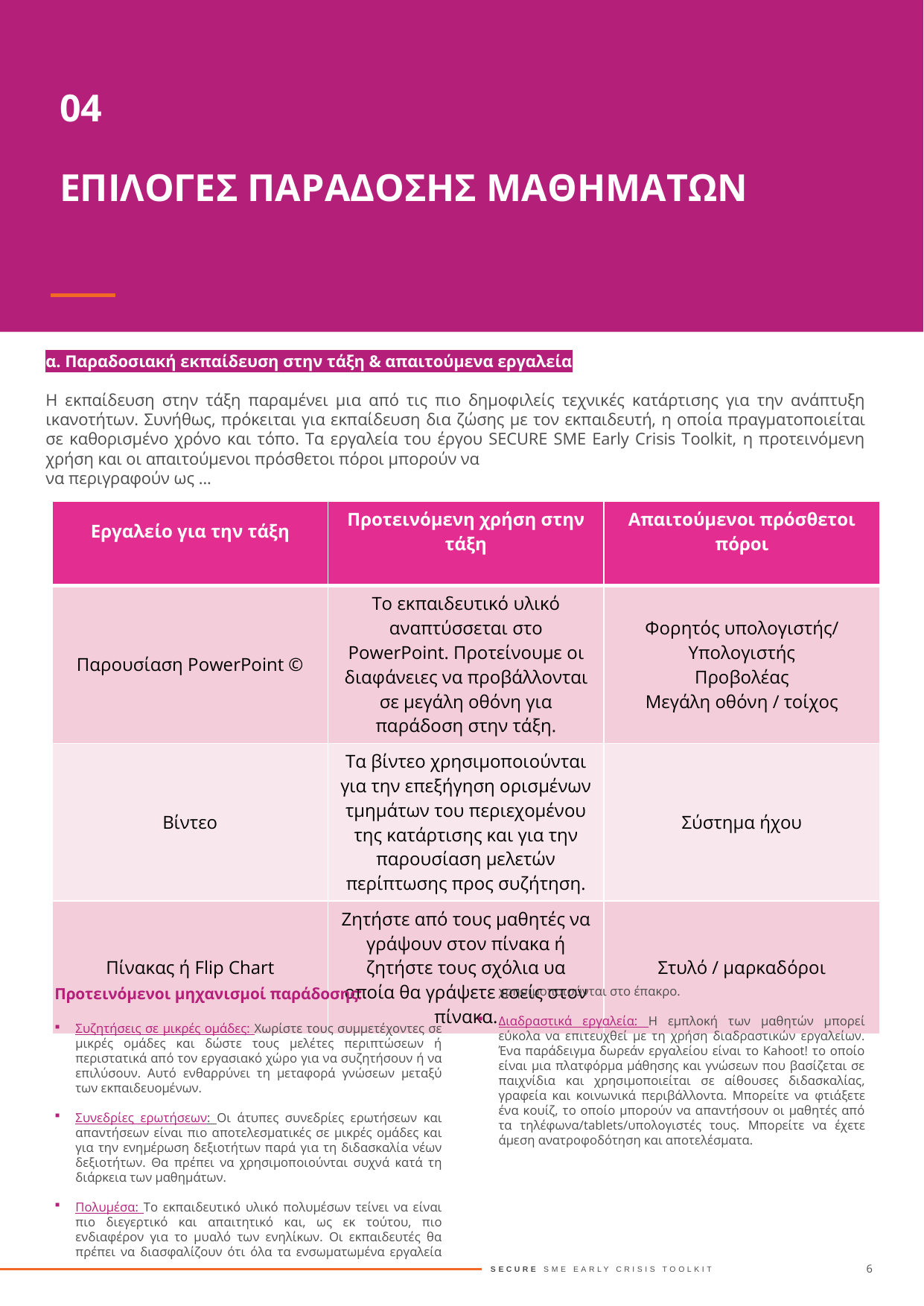

04
ΕΠΙΛΟΓΕΣ ΠΑΡΑΔΟΣΗΣ ΜΑΘΗΜΑΤΩΝ
α. Παραδοσιακή εκπαίδευση στην τάξη & απαιτούμενα εργαλεία

Η εκπαίδευση στην τάξη παραμένει μια από τις πιο δημοφιλείς τεχνικές κατάρτισης για την ανάπτυξη ικανοτήτων. Συνήθως, πρόκειται για εκπαίδευση δια ζώσης με τον εκπαιδευτή, η οποία πραγματοποιείται σε καθορισμένο χρόνο και τόπο. Τα εργαλεία του έργου SECURE SME Early Crisis Toolkit, η προτεινόμενη χρήση και οι απαιτούμενοι πρόσθετοι πόροι μπορούν να
να περιγραφούν ως ...

| Εργαλείο για την τάξη | Προτεινόμενη χρήση στην τάξη | Απαιτούμενοι πρόσθετοι πόροι |
| --- | --- | --- |
| Παρουσίαση PowerPoint © | Το εκπαιδευτικό υλικό αναπτύσσεται στο PowerPoint. Προτείνουμε οι διαφάνειες να προβάλλονται σε μεγάλη οθόνη για παράδοση στην τάξη. | Φορητός υπολογιστής/ Υπολογιστής Προβολέας Μεγάλη οθόνη / τοίχος |
| Βίντεο | Τα βίντεο χρησιμοποιούνται για την επεξήγηση ορισμένων τμημάτων του περιεχομένου της κατάρτισης και για την παρουσίαση μελετών περίπτωσης προς συζήτηση. | Σύστημα ήχου |
| Πίνακας ή Flip Chart | Ζητήστε από τους μαθητές να γράψουν στον πίνακα ή ζητήστε τους σχόλια υα οποία θα γράψετε εσείς στον πίνακα. | Στυλό / μαρκαδόροι |
Προτεινόμενοι μηχανισμοί παράδοσης:

Συζητήσεις σε μικρές ομάδες: Χωρίστε τους συμμετέχοντες σε μικρές ομάδες και δώστε τους μελέτες περιπτώσεων ή περιστατικά από τον εργασιακό χώρο για να συζητήσουν ή να επιλύσουν. Αυτό ενθαρρύνει τη μεταφορά γνώσεων μεταξύ των εκπαιδευομένων.

Συνεδρίες ερωτήσεων: Οι άτυπες συνεδρίες ερωτήσεων και απαντήσεων είναι πιο αποτελεσματικές σε μικρές ομάδες και για την ενημέρωση δεξιοτήτων παρά για τη διδασκαλία νέων δεξιοτήτων. Θα πρέπει να χρησιμοποιούνται συχνά κατά τη διάρκεια των μαθημάτων.

Πολυμέσα: Το εκπαιδευτικό υλικό πολυμέσων τείνει να είναι πιο διεγερτικό και απαιτητικό και, ως εκ τούτου, πιο ενδιαφέρον για το μυαλό των ενηλίκων. Οι εκπαιδευτές θα πρέπει να διασφαλίζουν ότι όλα τα ενσωματωμένα εργαλεία χρησιμοποιούνται στο έπακρο.

Διαδραστικά εργαλεία: Η εμπλοκή των μαθητών μπορεί εύκολα να επιτευχθεί με τη χρήση διαδραστικών εργαλείων. Ένα παράδειγμα δωρεάν εργαλείου είναι το Kahoot! το οποίο είναι μια πλατφόρμα μάθησης και γνώσεων που βασίζεται σε παιχνίδια και χρησιμοποιείται σε αίθουσες διδασκαλίας, γραφεία και κοινωνικά περιβάλλοντα. Μπορείτε να φτιάξετε ένα κουίζ, το οποίο μπορούν να απαντήσουν οι μαθητές από τα τηλέφωνα/tablets/υπολογιστές τους. Μπορείτε να έχετε άμεση ανατροφοδότηση και αποτελέσματα.

6